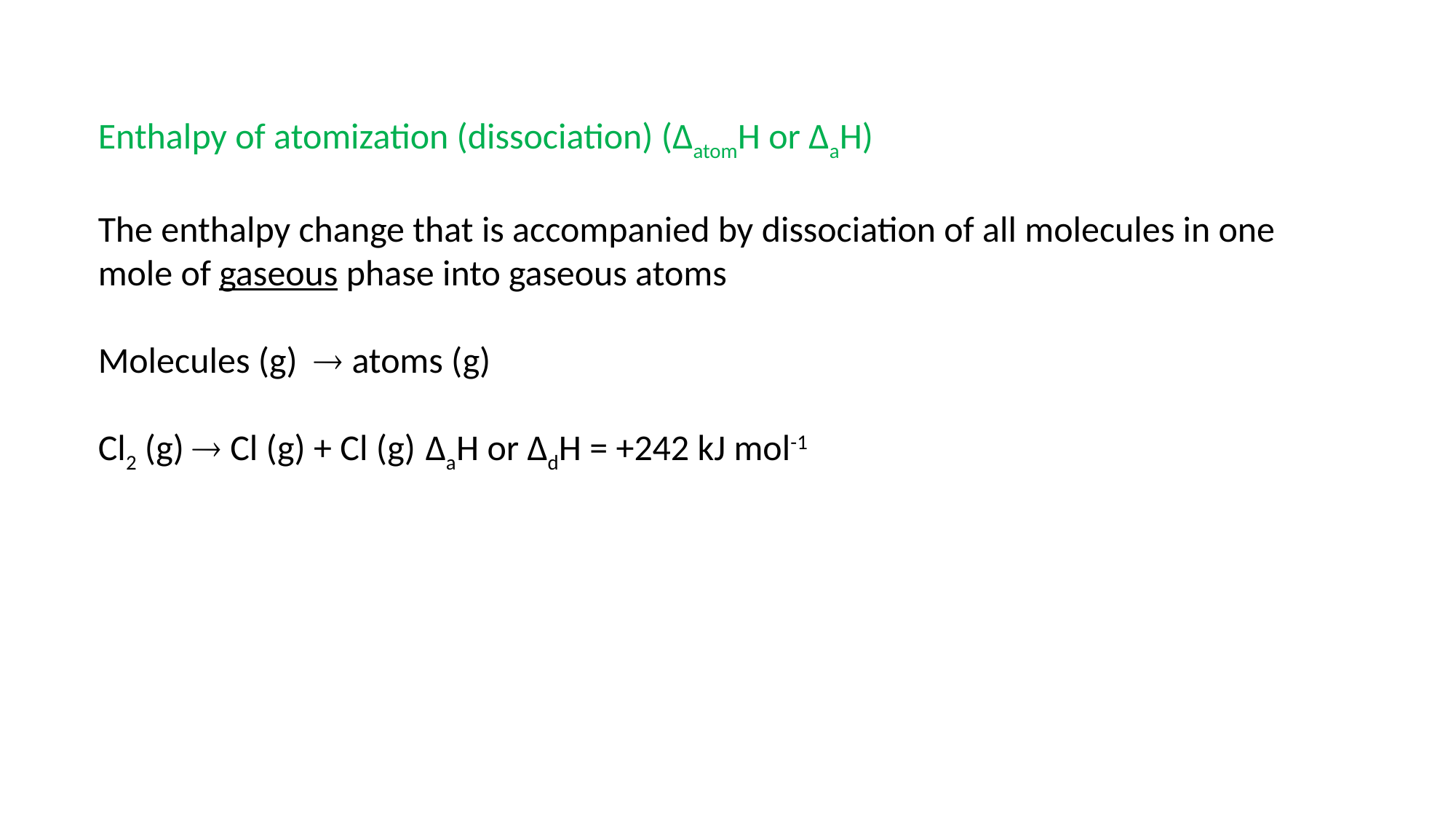

Enthalpy of atomization (dissociation) (∆atomH or ∆aH)

The enthalpy change that is accompanied by dissociation of all molecules in one mole of gaseous phase into gaseous atoms

Molecules (g)  → atoms (g)

Cl2 (g) → Cl (g) + Cl (g) 	∆aH or ∆dH = +242 kJ mol-1